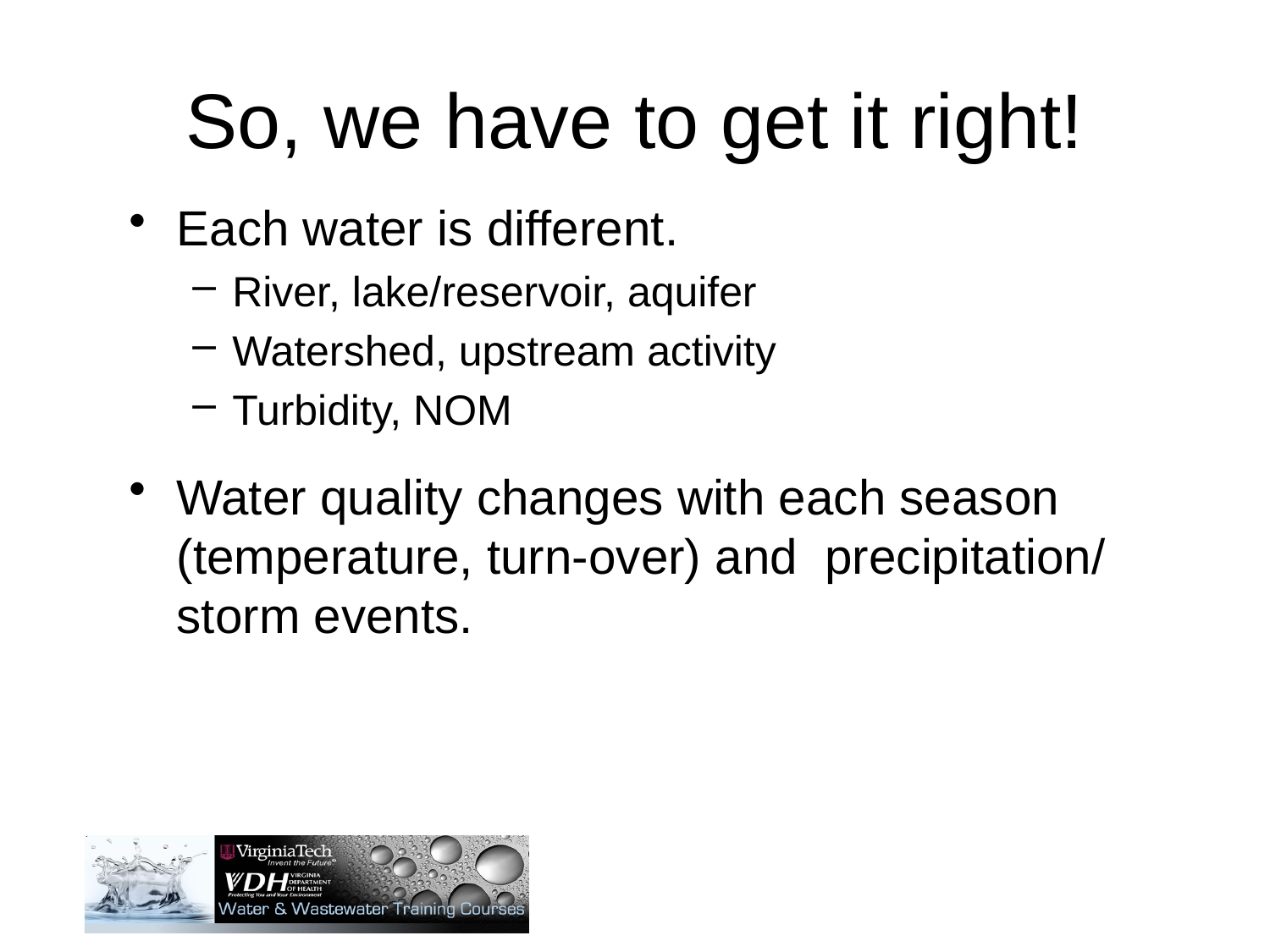

# So, we have to get it right!
Each water is different.
River, lake/reservoir, aquifer
Watershed, upstream activity
Turbidity, NOM
Water quality changes with each season (temperature, turn-over) and  precipitation/ storm events.